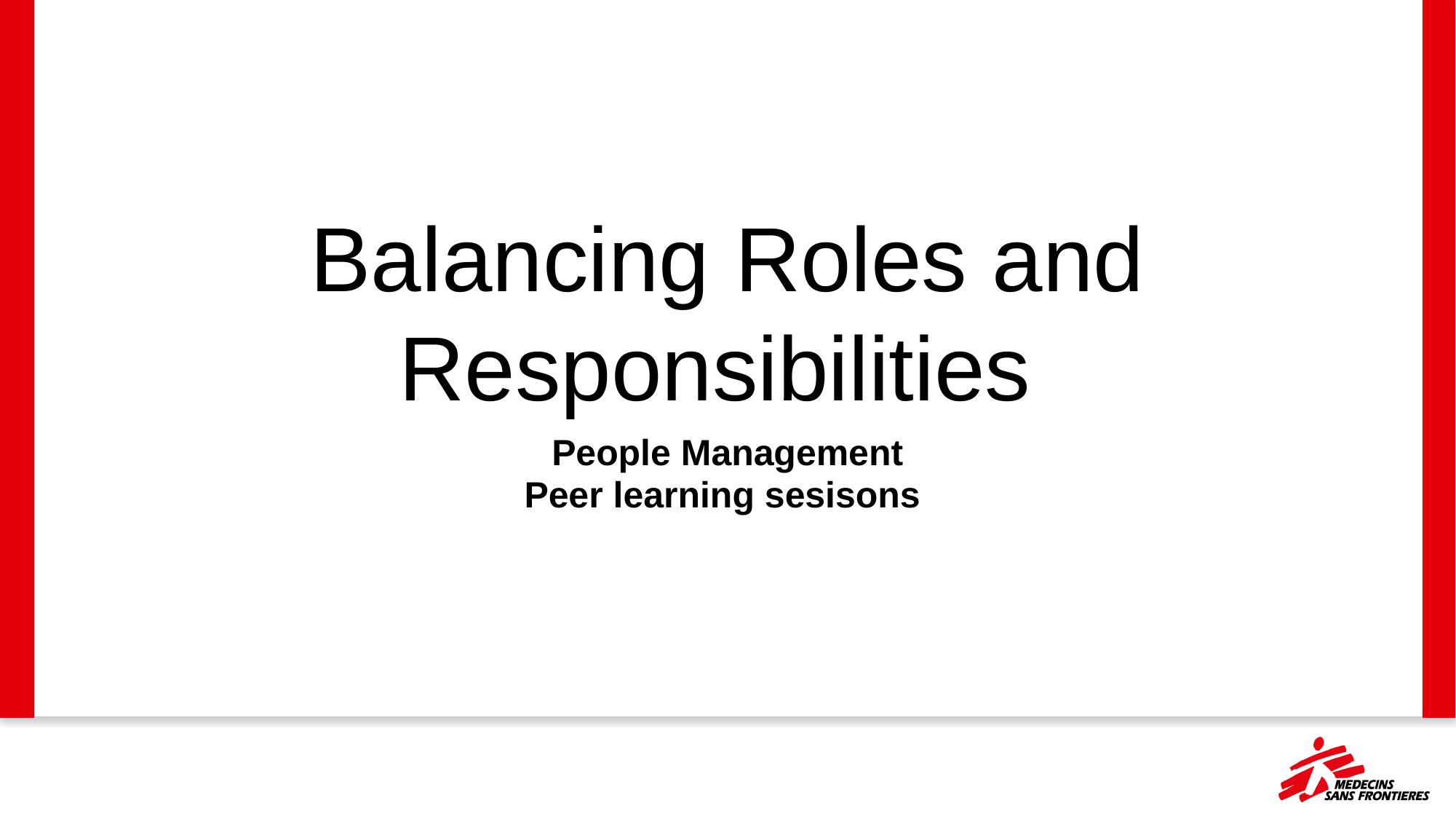

# Balancing Roles and Responsibilities
People Management
Peer learning sesisons